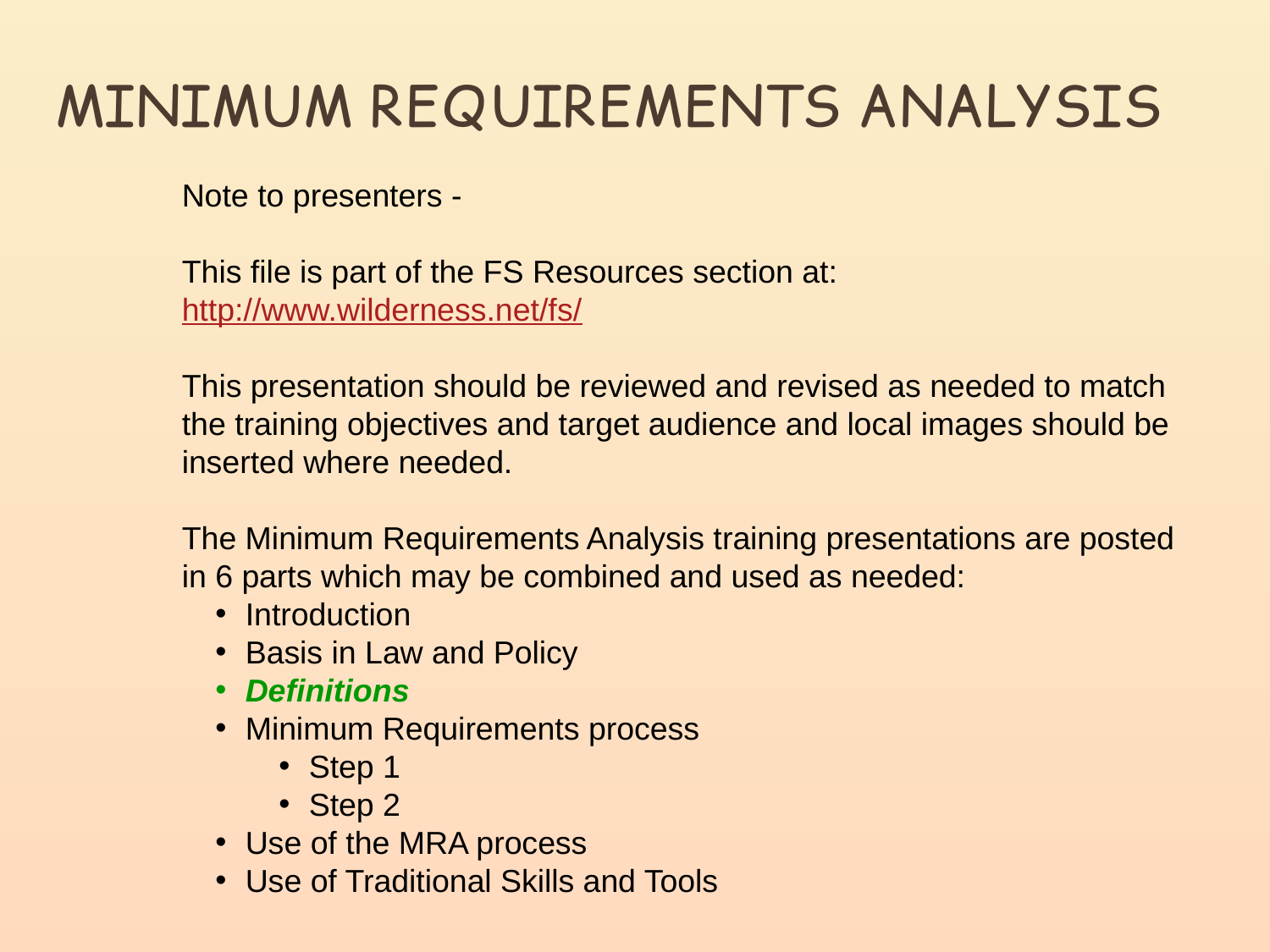

Minimum Requirements Analysis
Note to presenters -

This file is part of the FS Resources section at: http://www.wilderness.net/fs/

This presentation should be reviewed and revised as needed to match the training objectives and target audience and local images should be inserted where needed.

The Minimum Requirements Analysis training presentations are posted in 6 parts which may be combined and used as needed:
Introduction
Basis in Law and Policy
Definitions
Minimum Requirements process
Step 1
Step 2
Use of the MRA process
Use of Traditional Skills and Tools